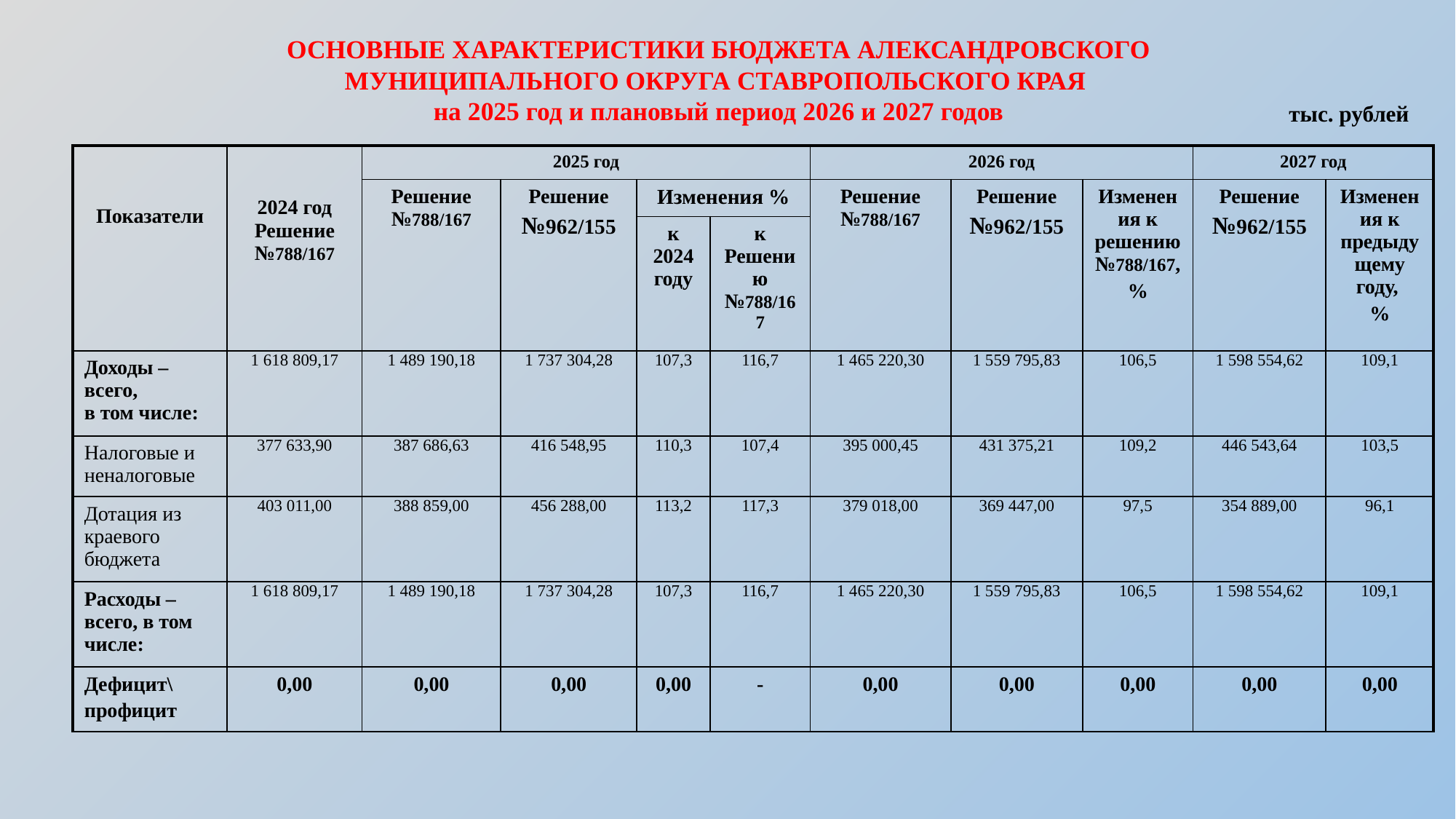

ОСНОВНЫЕ ХАРАКТЕРИСТИКИ БЮДЖЕТА АЛЕКСАНДРОВСКОГО МУНИЦИПАЛЬНОГО ОКРУГА СТАВРОПОЛЬСКОГО КРАЯ
на 2025 год и плановый период 2026 и 2027 годов
тыс. рублей
| Показатели | 2024 год Решение №788/167 | 2025 год |  |  |  | 2026 год |  |  | 2027 год |  |
| --- | --- | --- | --- | --- | --- | --- | --- | --- | --- | --- |
|  |  | Решение №788/167 | Решение №962/155 | Изменения % |  | Решение №788/167 | Решение №962/155 | Изменения к решению №788/167, % | Решение №962/155 | Изменения к предыдущему году, % |
|  |  |  |  | к 2024 году | к Решению №788/167 |  |  |  |  |  |
| Доходы – всего, в том числе: | 1 618 809,17 | 1 489 190,18 | 1 737 304,28 | 107,3 | 116,7 | 1 465 220,30 | 1 559 795,83 | 106,5 | 1 598 554,62 | 109,1 |
| Налоговые и неналоговые | 377 633,90 | 387 686,63 | 416 548,95 | 110,3 | 107,4 | 395 000,45 | 431 375,21 | 109,2 | 446 543,64 | 103,5 |
| Дотация из краевого бюджета | 403 011,00 | 388 859,00 | 456 288,00 | 113,2 | 117,3 | 379 018,00 | 369 447,00 | 97,5 | 354 889,00 | 96,1 |
| Расходы – всего, в том числе: | 1 618 809,17 | 1 489 190,18 | 1 737 304,28 | 107,3 | 116,7 | 1 465 220,30 | 1 559 795,83 | 106,5 | 1 598 554,62 | 109,1 |
| Дефицит\ профицит | 0,00 | 0,00 | 0,00 | 0,00 | - | 0,00 | 0,00 | 0,00 | 0,00 | 0,00 |